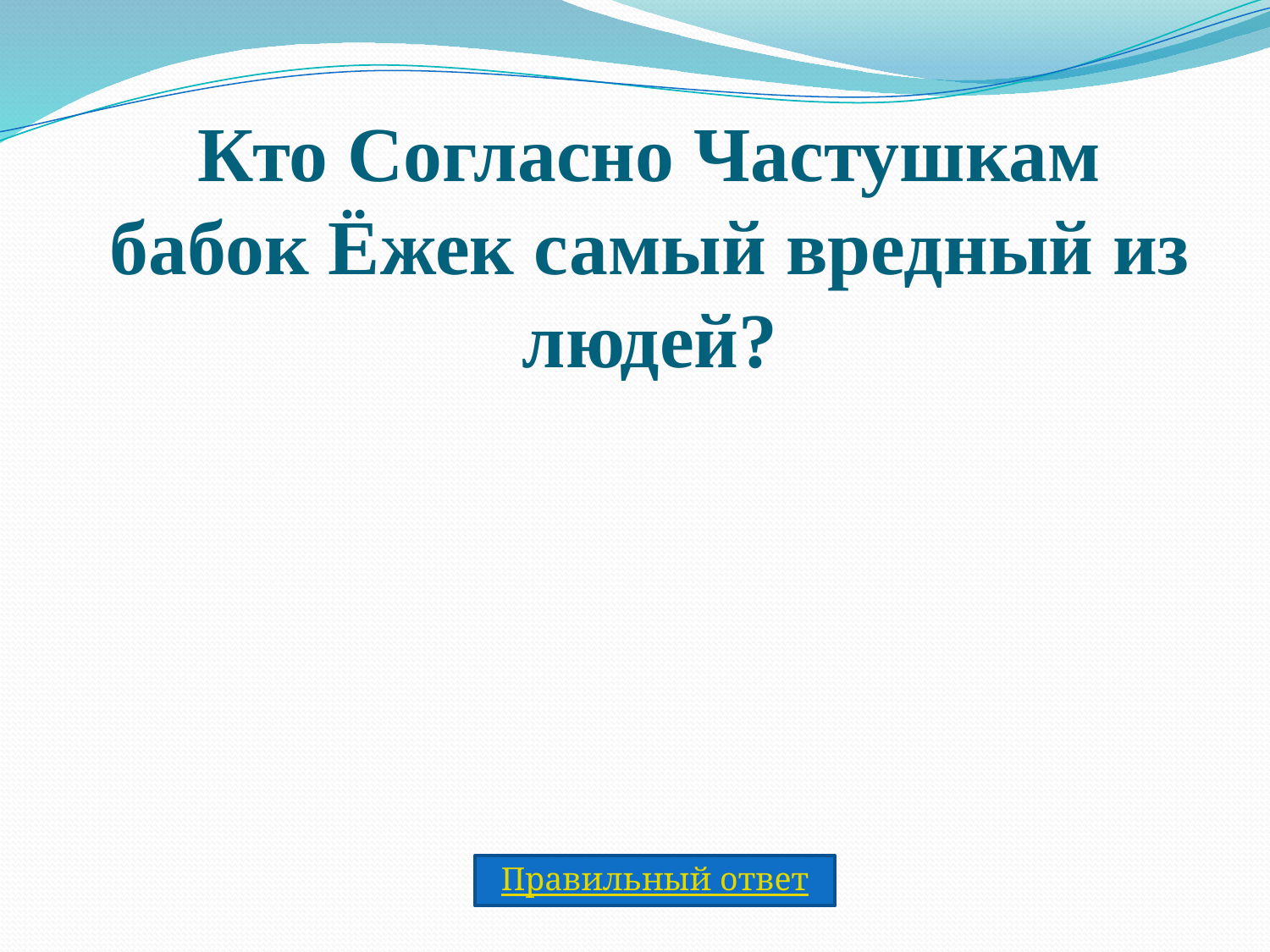

Кто Согласно Частушкам бабок Ёжек самый вредный из людей?
Правильный ответ